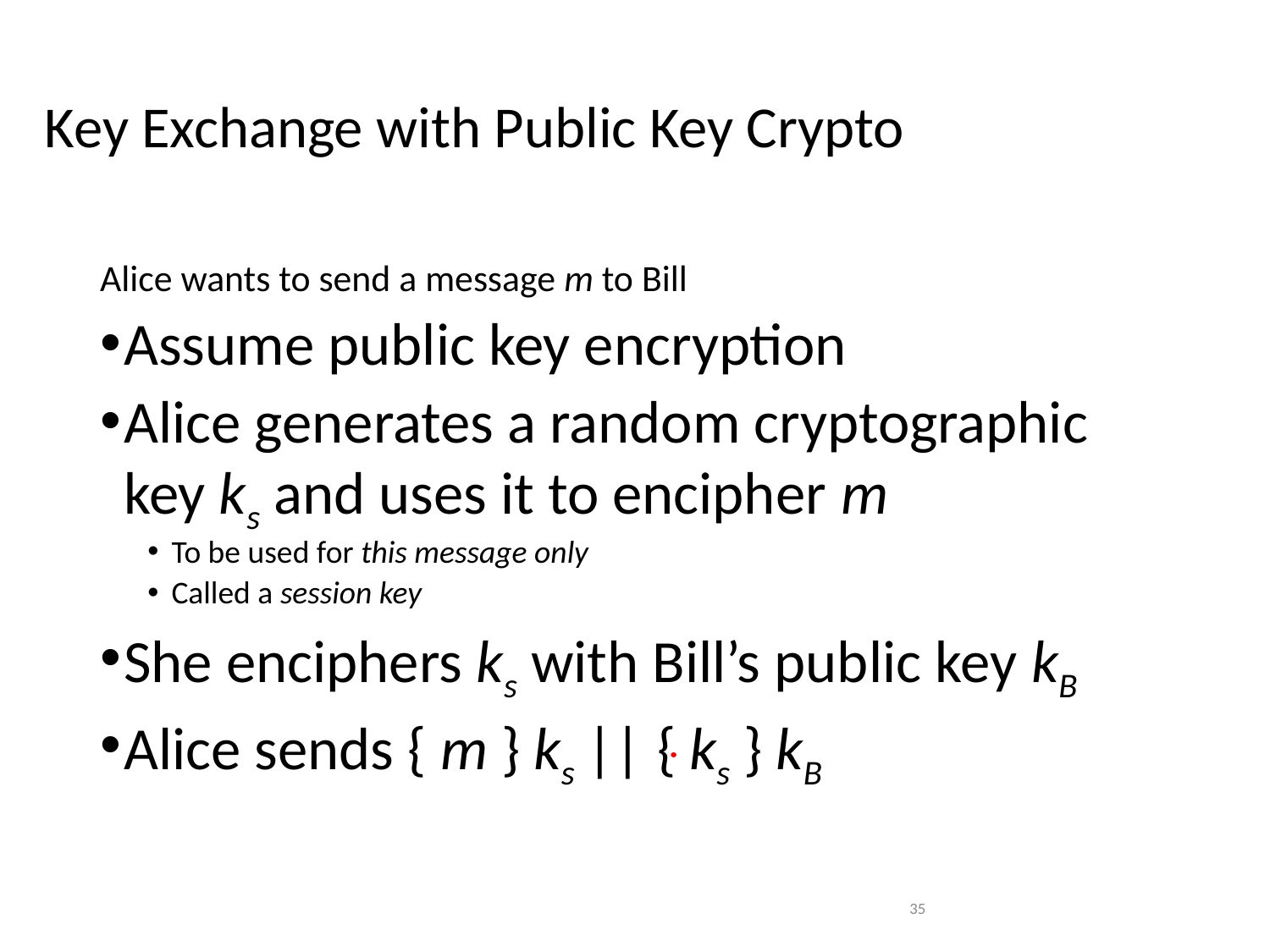

# Key Exchange with Public Key Crypto
Alice wants to send a message m to Bill
Assume public key encryption
Alice generates a random cryptographic key ks and uses it to encipher m
To be used for this message only
Called a session key
She enciphers ks with Bill’s public key kB
Alice sends { m } ks || { ks } kB

35